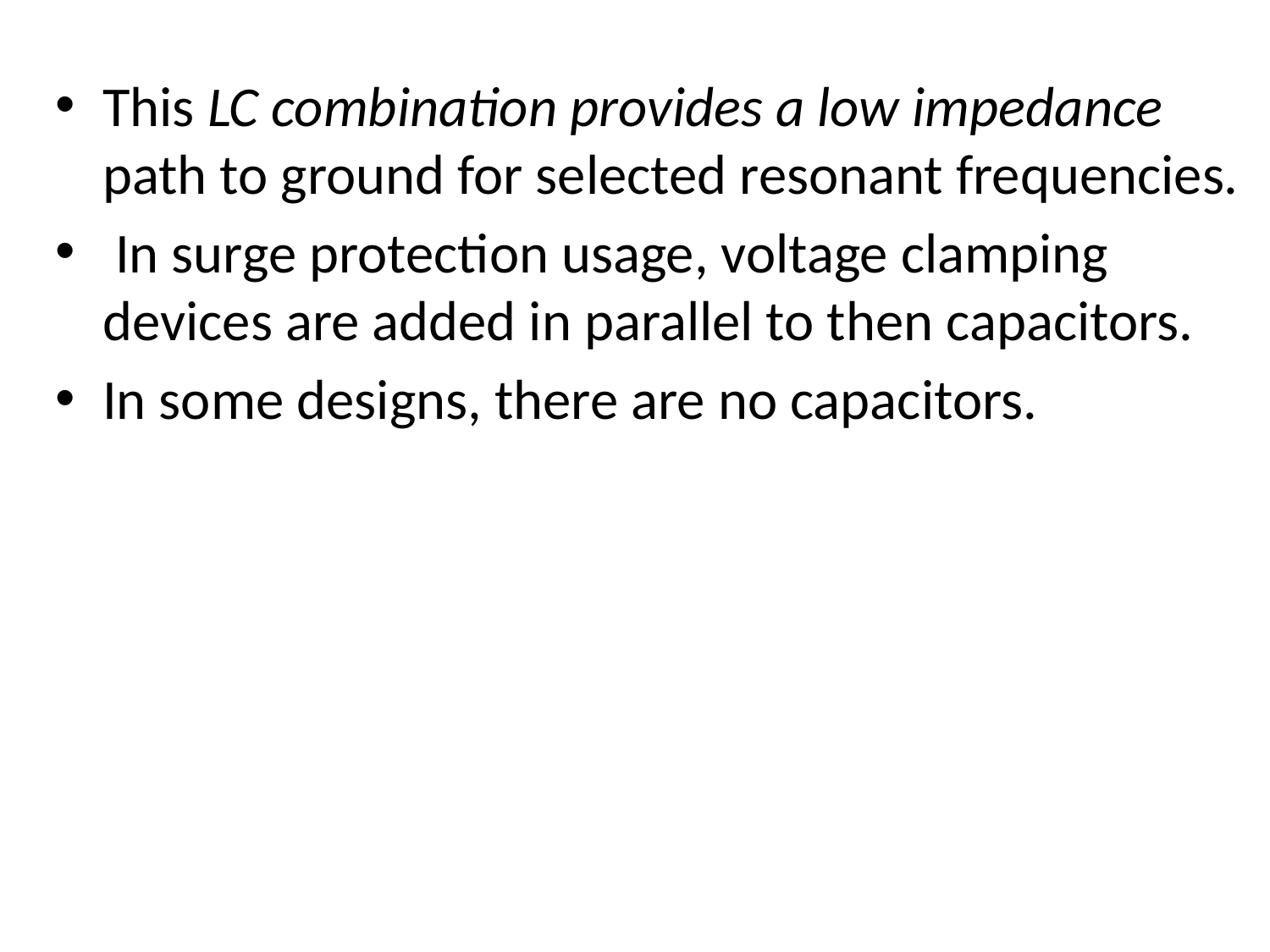

This LC combination provides a low impedance path to ground for selected resonant frequencies.
 In surge protection usage, voltage clamping devices are added in parallel to then capacitors.
In some designs, there are no capacitors.